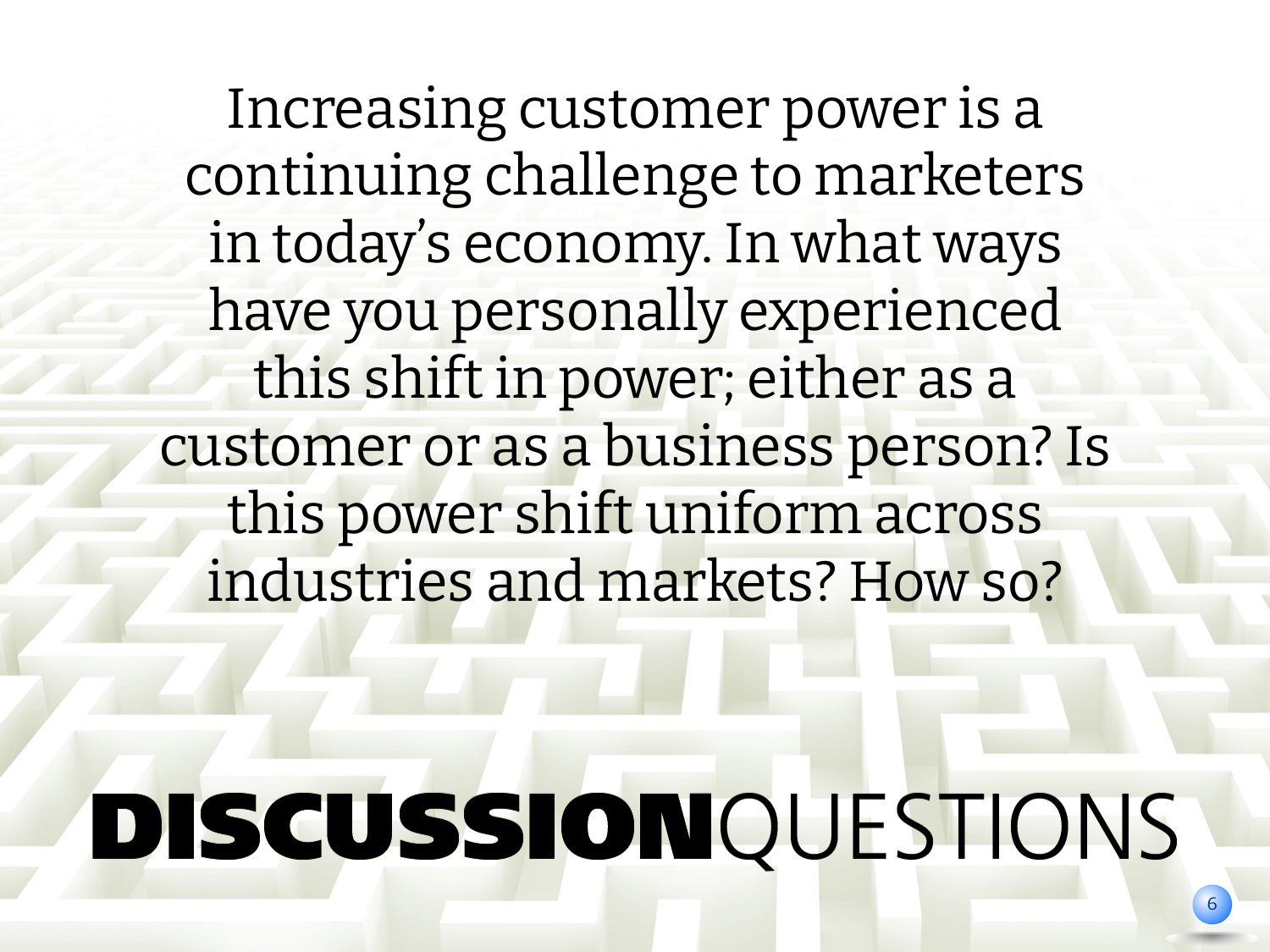

Increasing customer power is a continuing challenge to marketers in today’s economy. In what ways have you personally experienced this shift in power; either as a customer or as a business person? Is this power shift uniform across industries and markets? How so?
6